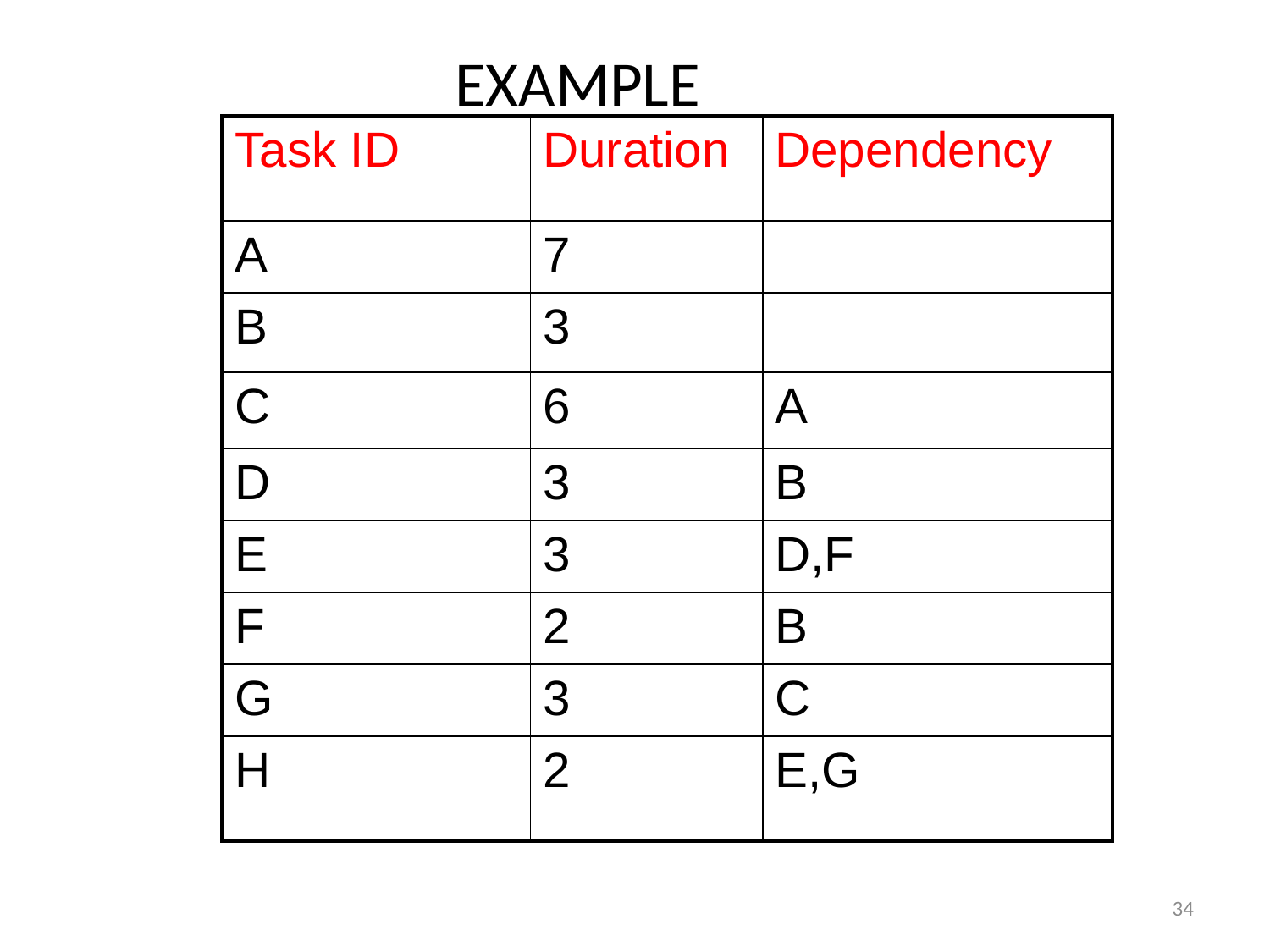

EXAMPLE
| Task ID | Duration | Dependency |
| --- | --- | --- |
| A | 7 |  |
| B | 3 |  |
| C | 6 | A |
| D | 3 | B |
| E | 3 | D,F |
| F | 2 | B |
| G | 3 | C |
| H | 2 | E,G |
34